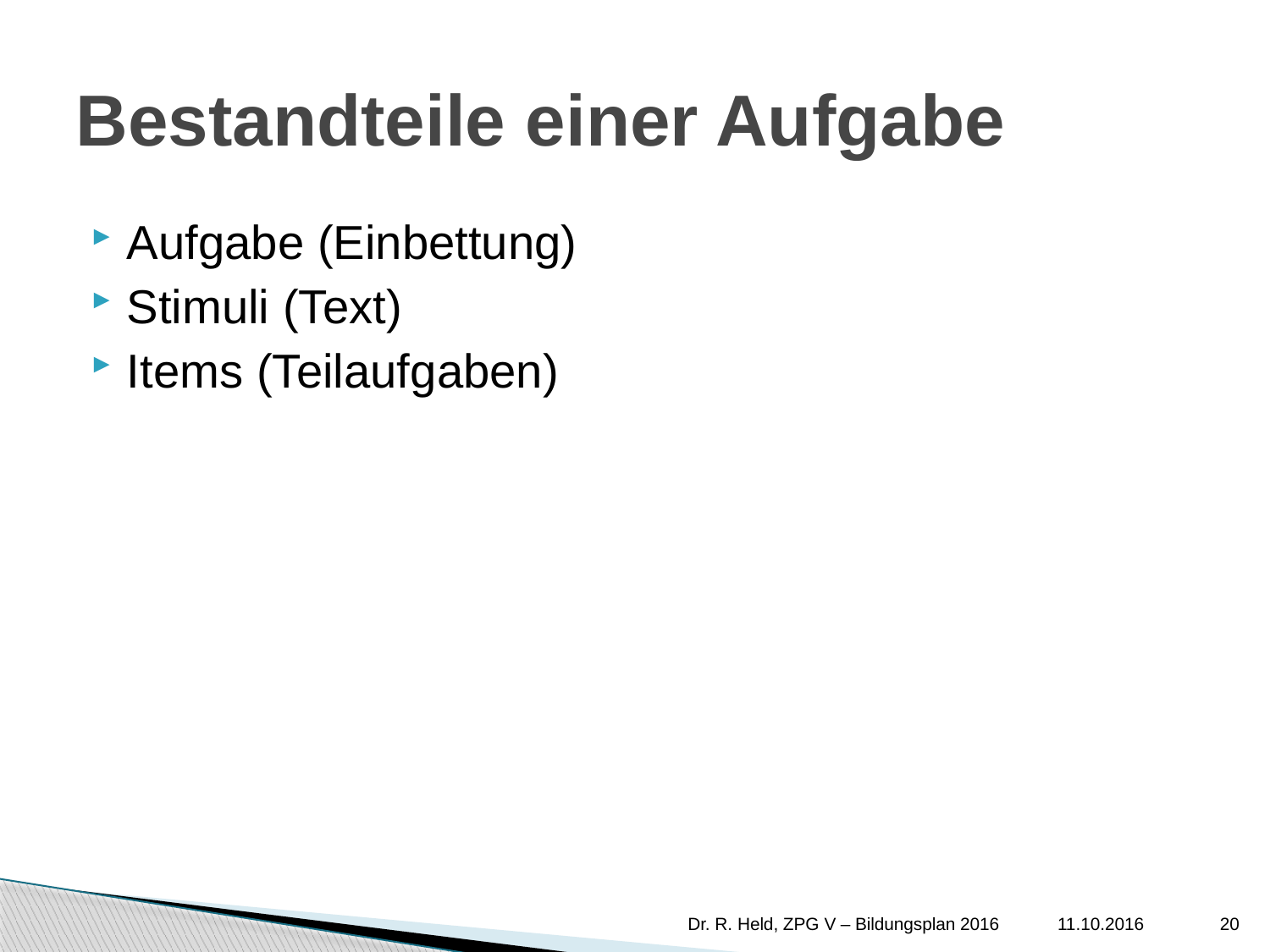

# Bestandteile einer Aufgabe
Aufgabe (Einbettung)
Stimuli (Text)
Items (Teilaufgaben)
11.10.2016
20
Dr. R. Held, ZPG V – Bildungsplan 2016